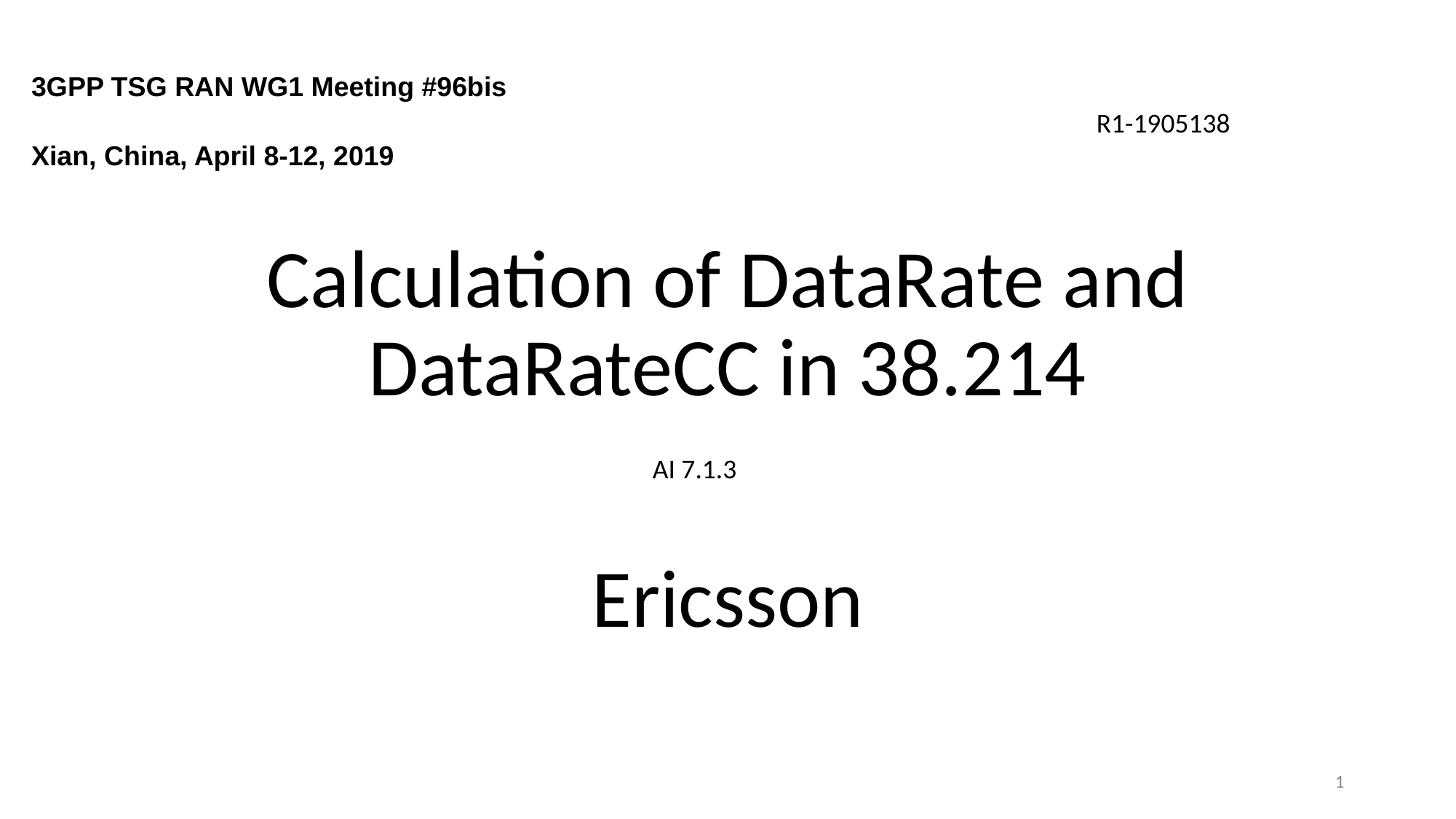

3GPP TSG RAN WG1 Meeting #96bis
Xian, China, April 8-12, 2019
R1-1905138
# Calculation of DataRate and DataRateCC in 38.214
AI 7.1.3
Ericsson

1